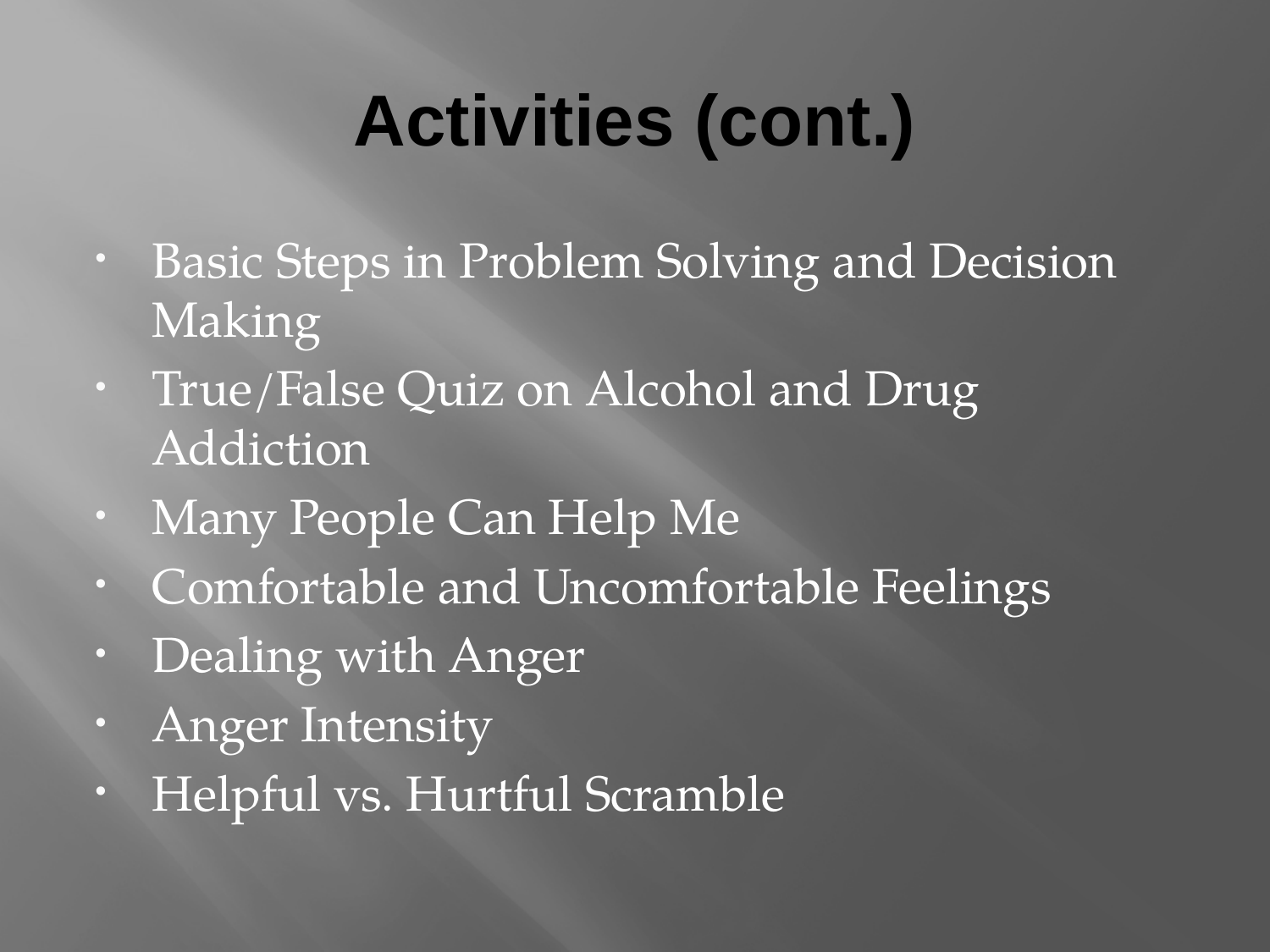

# Activities (cont.)
Basic Steps in Problem Solving and Decision Making
True/False Quiz on Alcohol and Drug Addiction
Many People Can Help Me
Comfortable and Uncomfortable Feelings
Dealing with Anger
Anger Intensity
Helpful vs. Hurtful Scramble